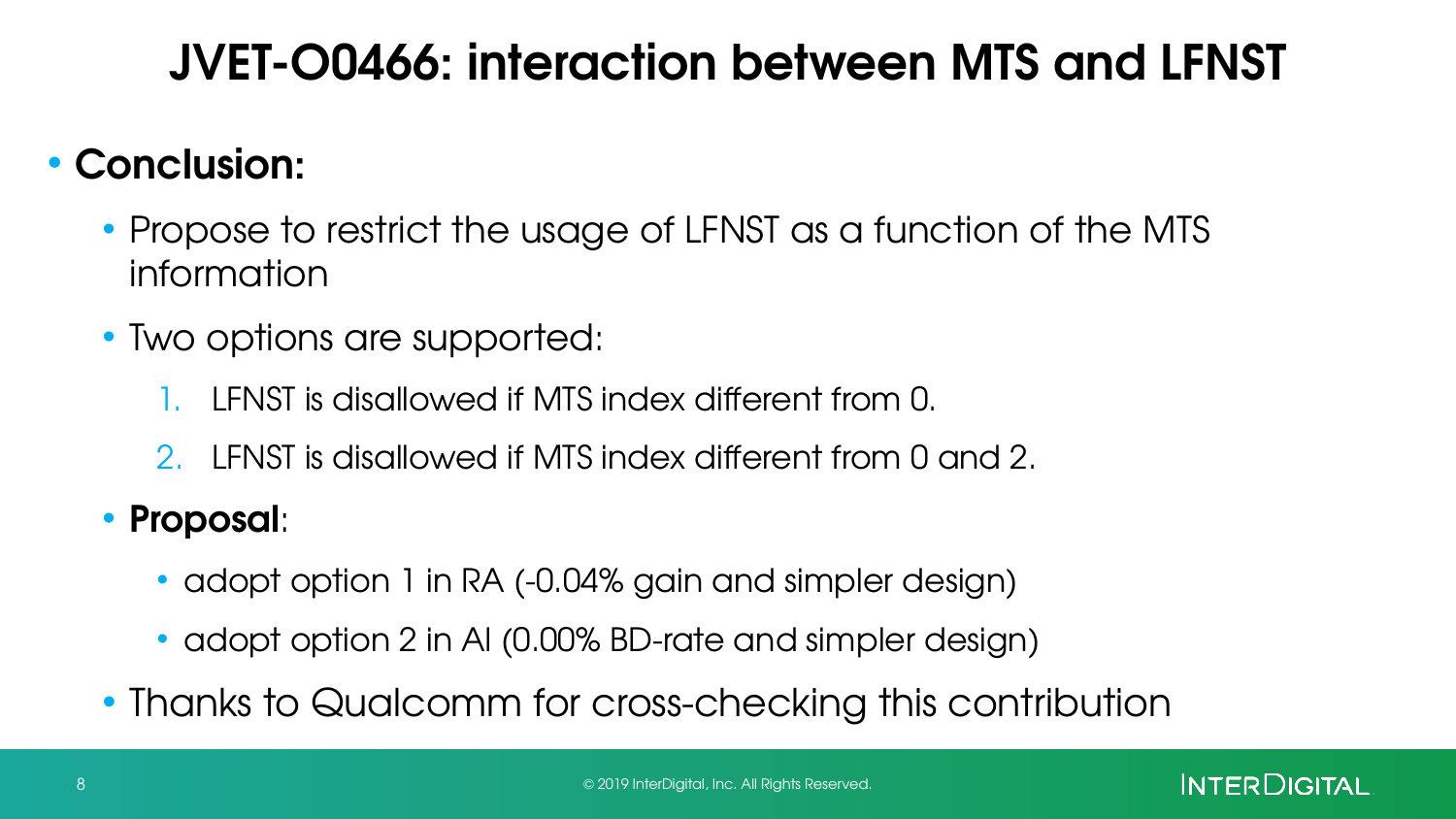

# JVET-O0466: interaction between MTS and LFNST
Conclusion:
Propose to restrict the usage of LFNST as a function of the MTS information
Two options are supported:
LFNST is disallowed if MTS index different from 0.
LFNST is disallowed if MTS index different from 0 and 2.
Proposal:
adopt option 1 in RA (-0.04% gain and simpler design)
adopt option 2 in AI (0.00% BD-rate and simpler design)
Thanks to Qualcomm for cross-checking this contribution

8
© 2019 InterDigital, Inc. All Rights Reserved.